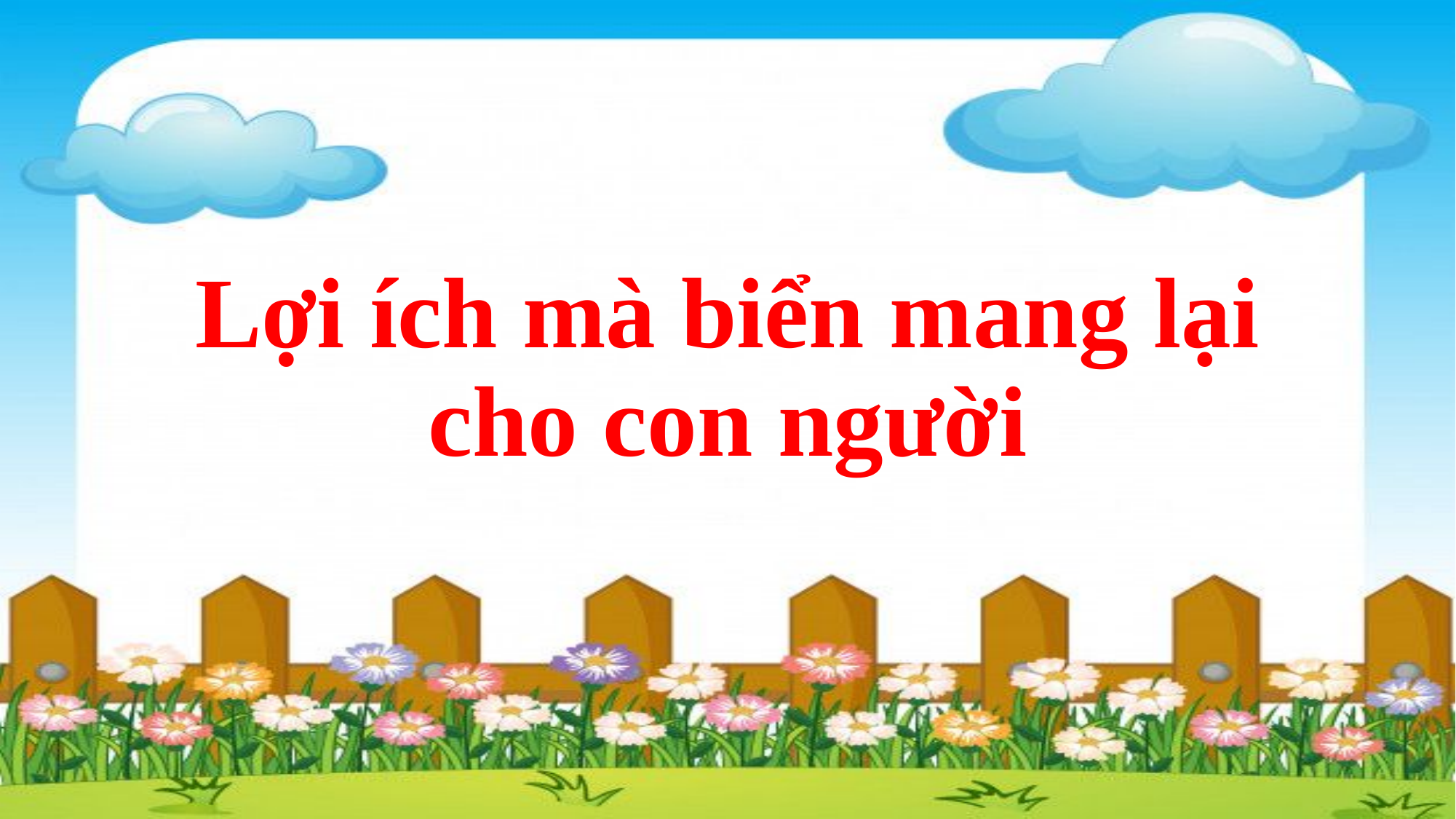

Lợi ích mà biển mang lại cho con người